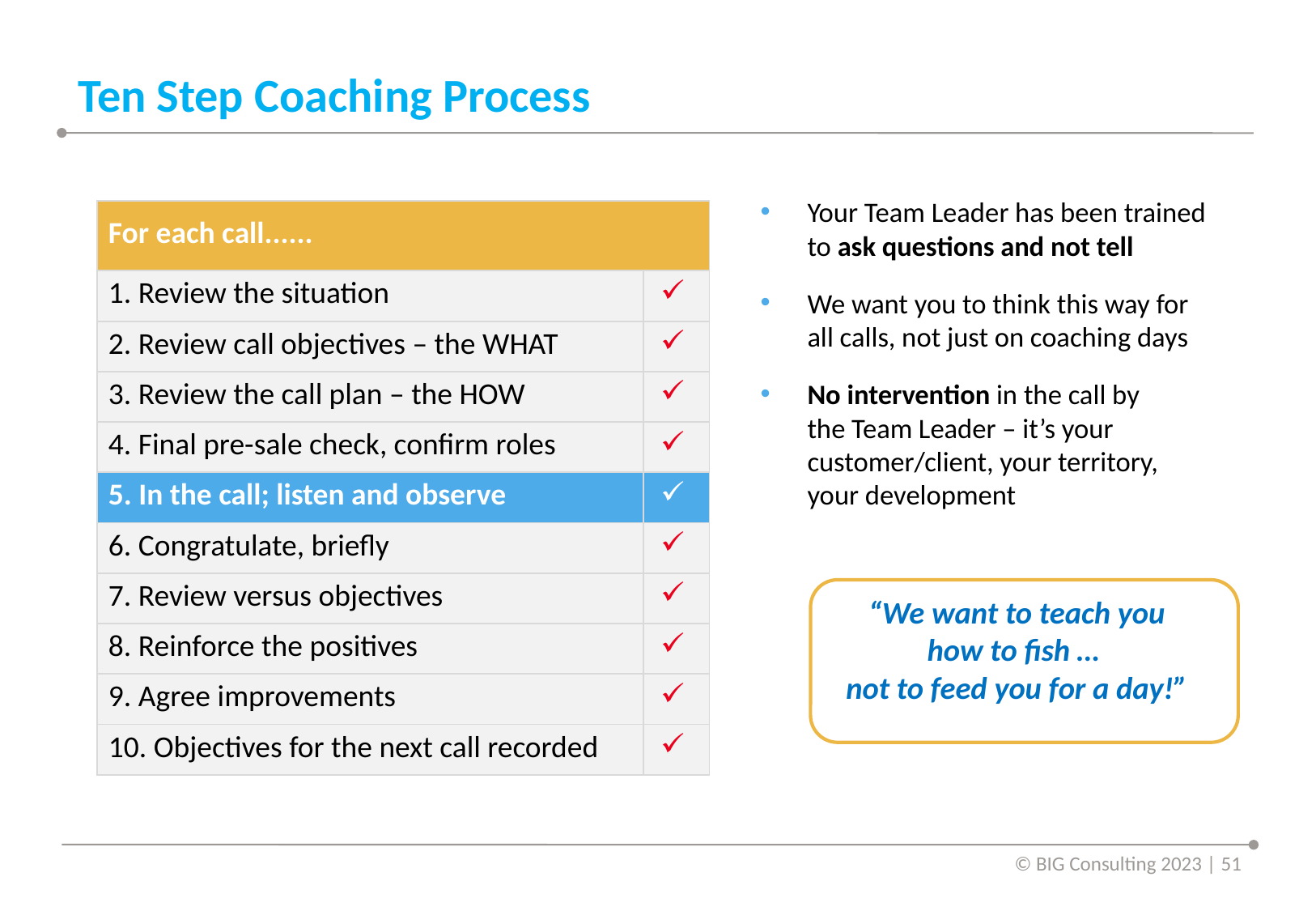

# Ten Step Coaching Process
Your Team Leader has been trained to ask questions and not tell
We want you to think this way for
all calls, not just on coaching days
No intervention in the call by
the Team Leader – it’s your customer/client, your territory,
your development

“We want to teach you
how to fish …
not to feed you for a day!”
| For each call...... |  |
| --- | --- |
| 1. Review the situation |  |
| 2. Review call objectives – the WHAT |  |
| 3. Review the call plan – the HOW |  |
| 4. Final pre-sale check, confirm roles |  |
| 5. In the call; listen and observe |  |
| 6. Congratulate, briefly |  |
| 7. Review versus objectives |  |
| 8. Reinforce the positives |  |
| 9. Agree improvements |  |
| 10. Objectives for the next call recorded |  |